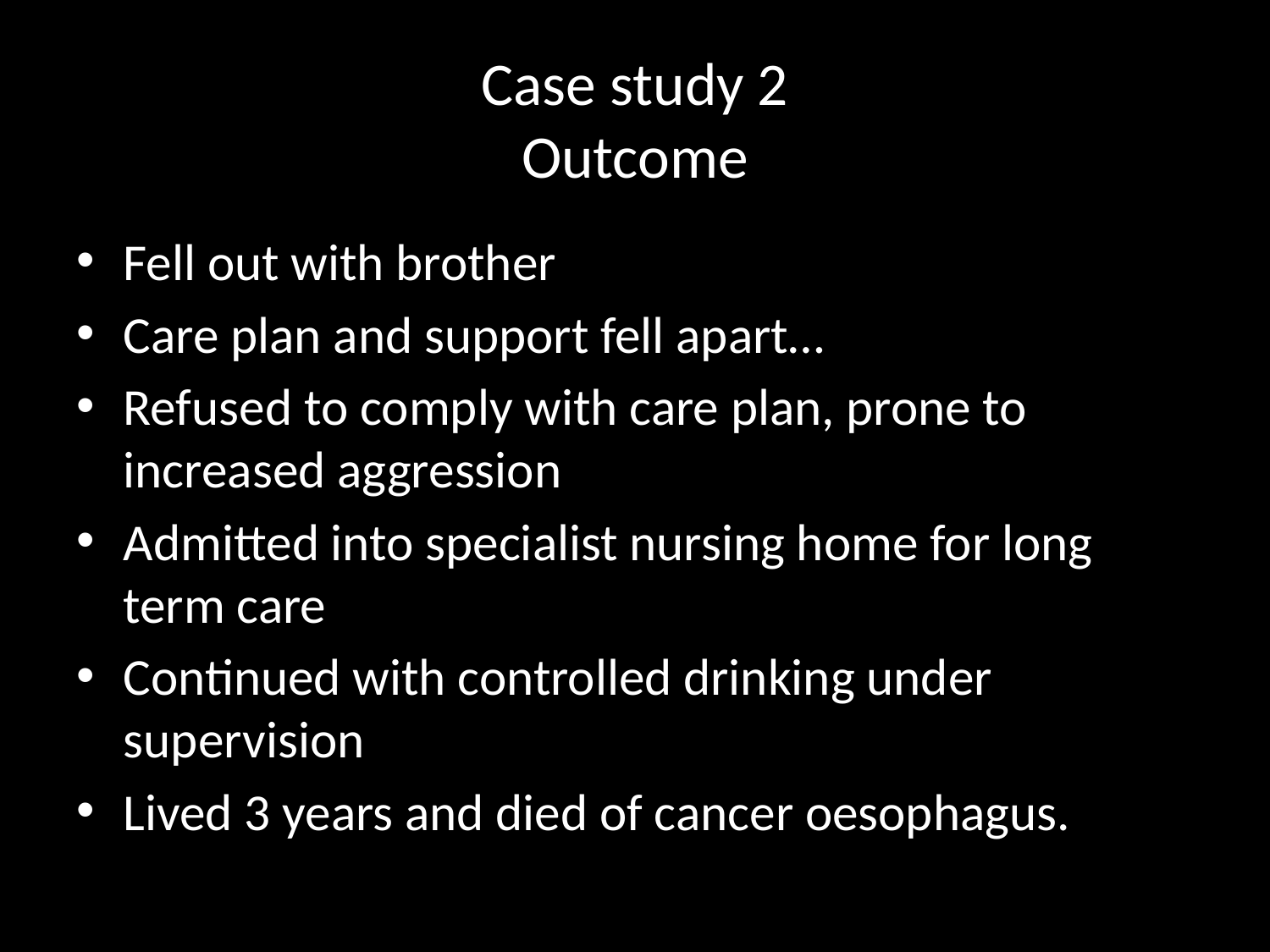

# Case study 2 Outcome
Fell out with brother
Care plan and support fell apart…
Refused to comply with care plan, prone to increased aggression
Admitted into specialist nursing home for long term care
Continued with controlled drinking under supervision
Lived 3 years and died of cancer oesophagus.